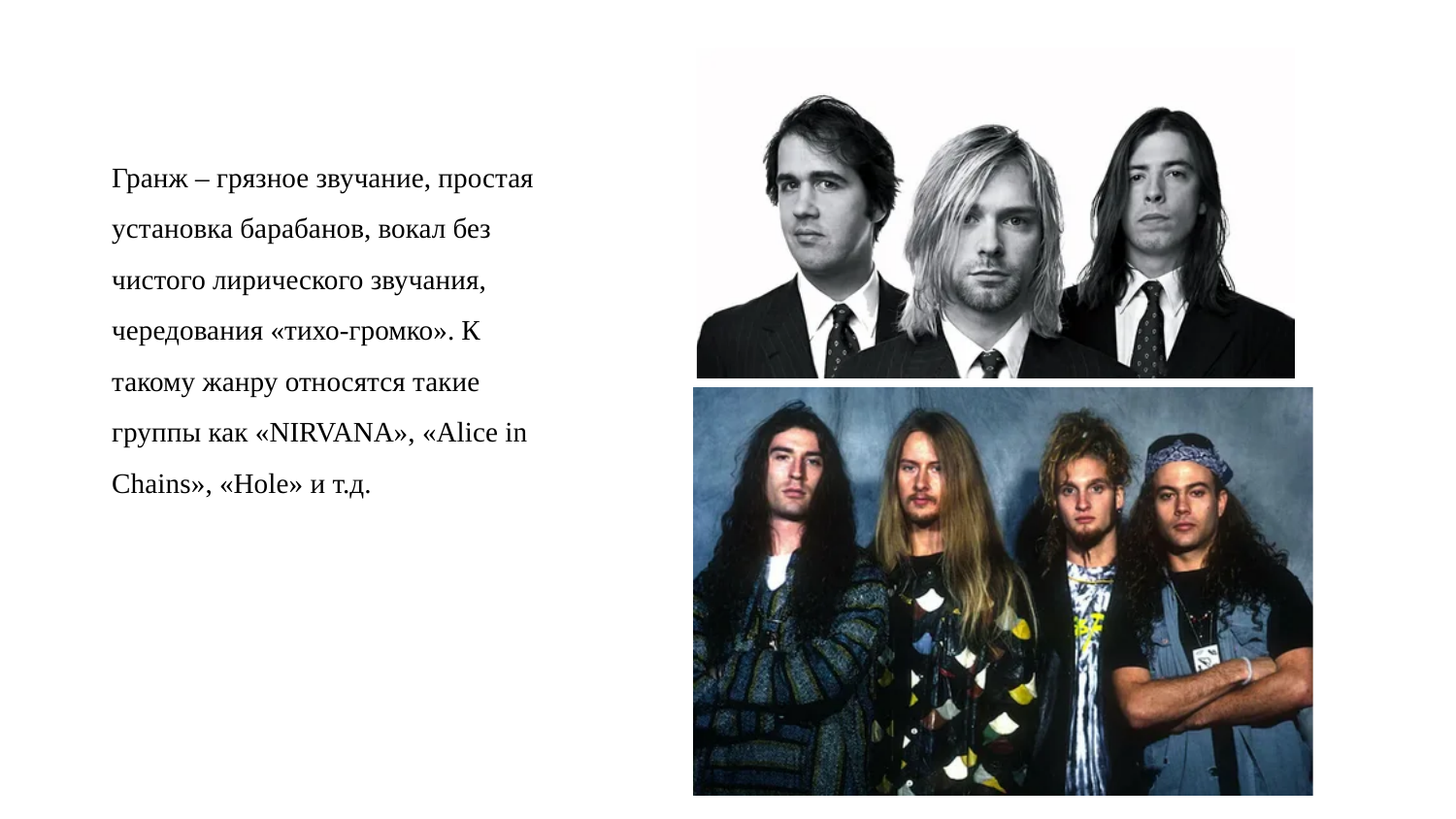

Гранж – грязное звучание, простая установка барабанов, вокал без чистого лирического звучания, чередования «тихо-громко». К такому жанру относятся такие группы как «NIRVANA», «Alice in Chains», «Hole» и т.д.